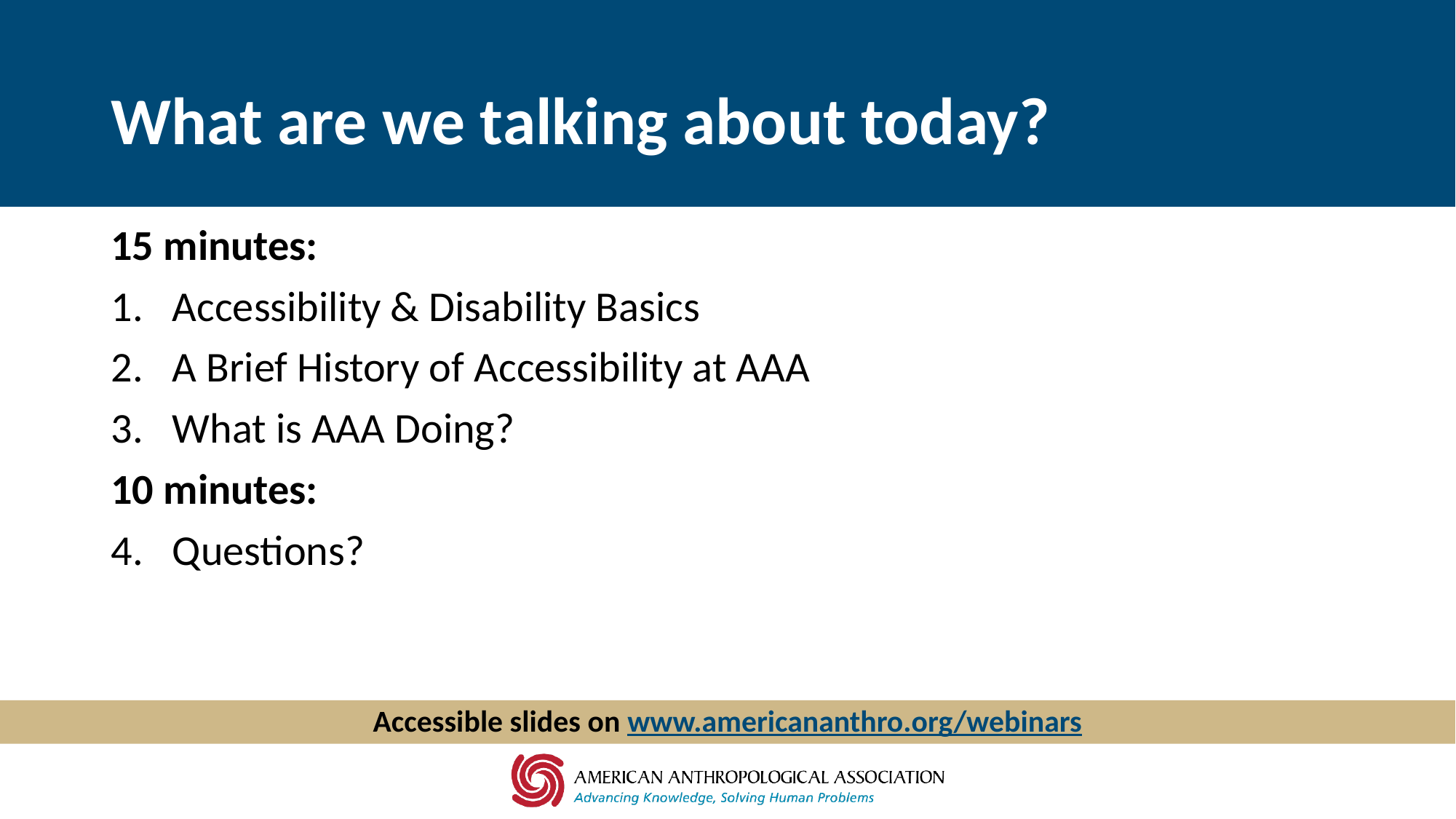

# What are we talking about today?
15 minutes:
Accessibility & Disability Basics
A Brief History of Accessibility at AAA
What is AAA Doing?
10 minutes:
Questions?

Accessible slides on www.americananthro.org/webinars